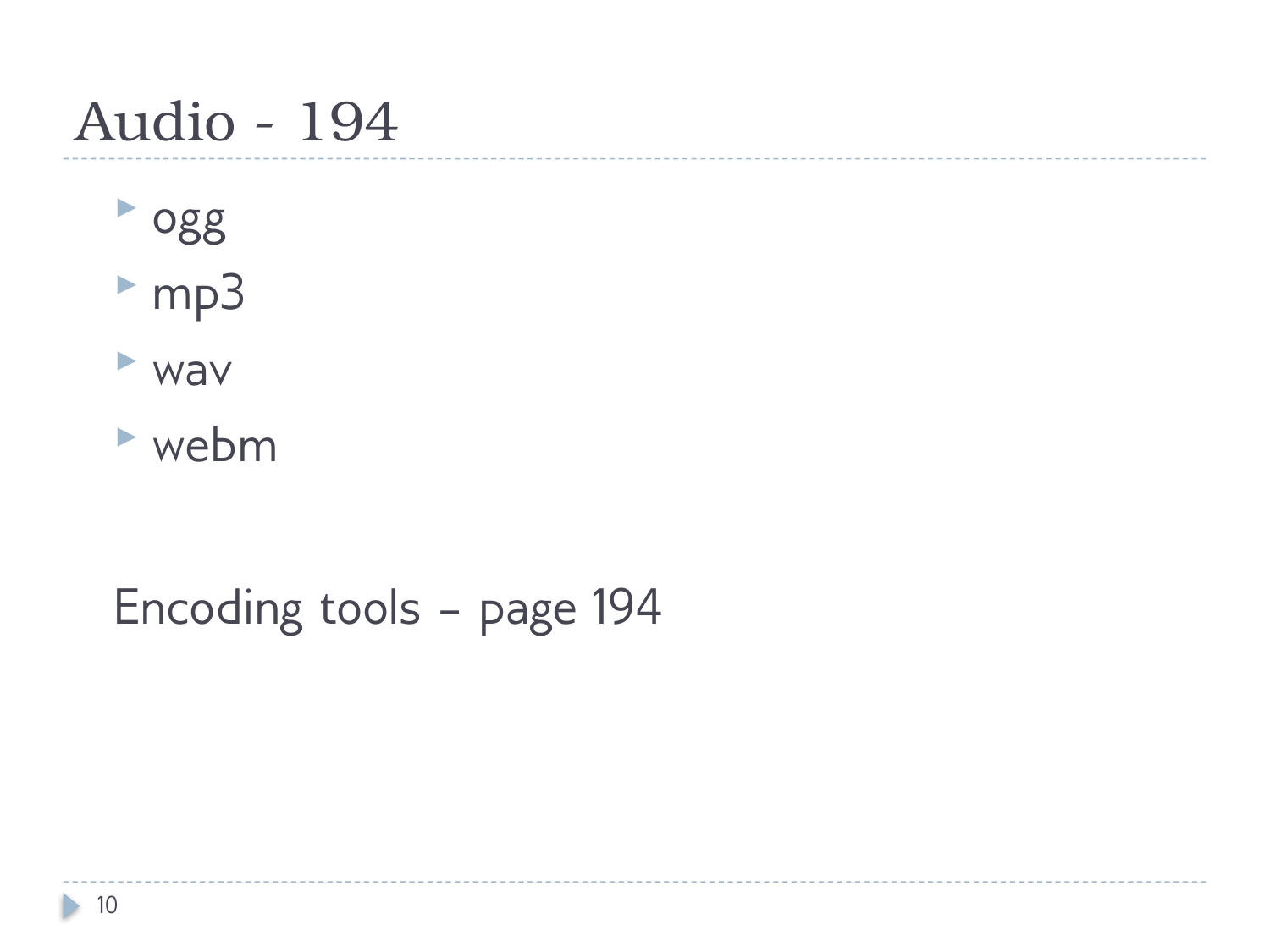

# Audio - 194
ogg
mp3
wav
webm

Encoding tools – page 194

10